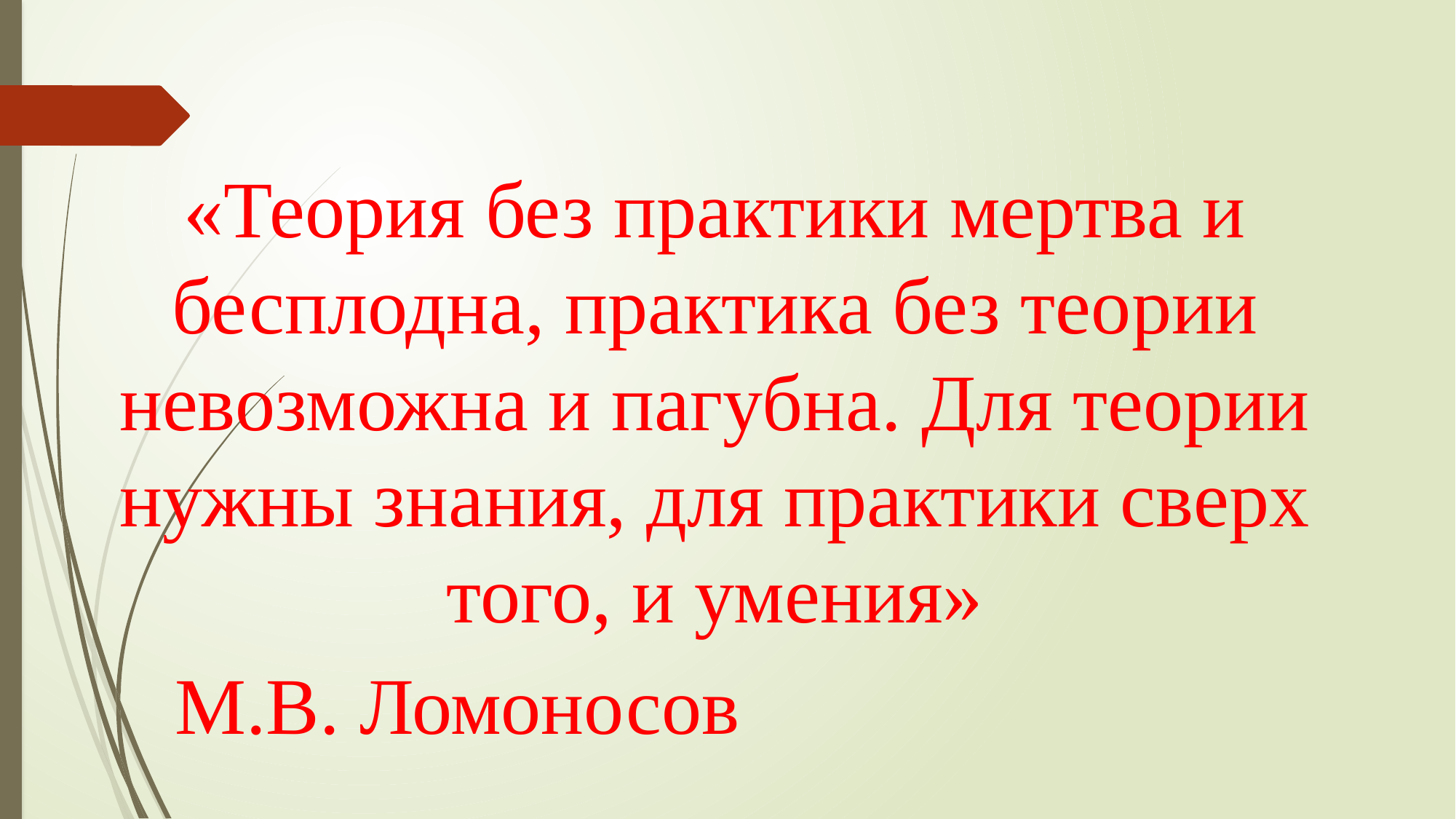

«Теория без практики мертва и бесплодна, практика без теории невозможна и пагубна. Для теории нужны знания, для практики сверх того, и умения»
													М.В. Ломоносов